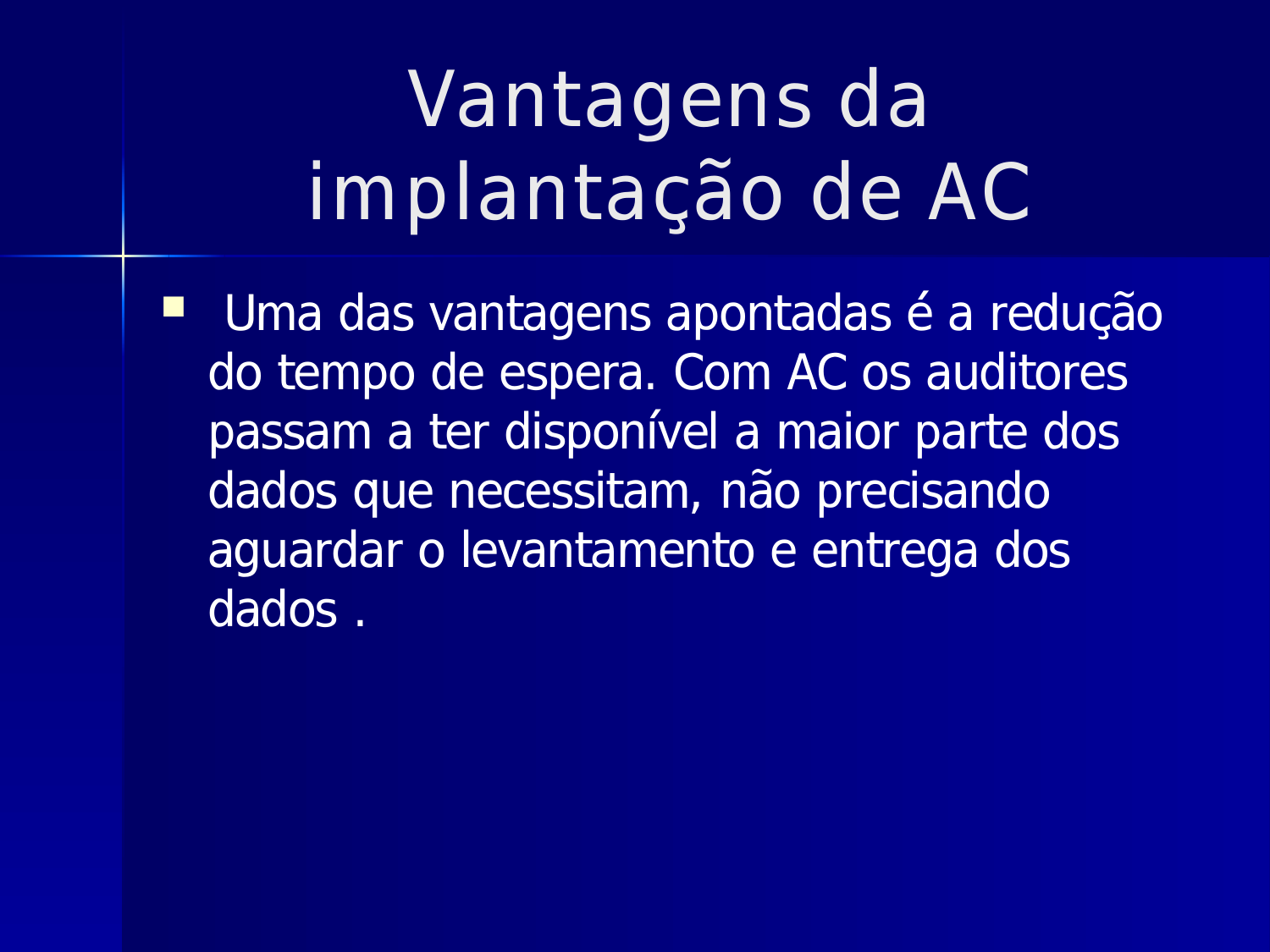

# Vantagens da implantação de AC
 Uma das vantagens apontadas é a redução do tempo de espera. Com AC os auditores passam a ter disponível a maior parte dos dados que necessitam, não precisando aguardar o levantamento e entrega dos dados .